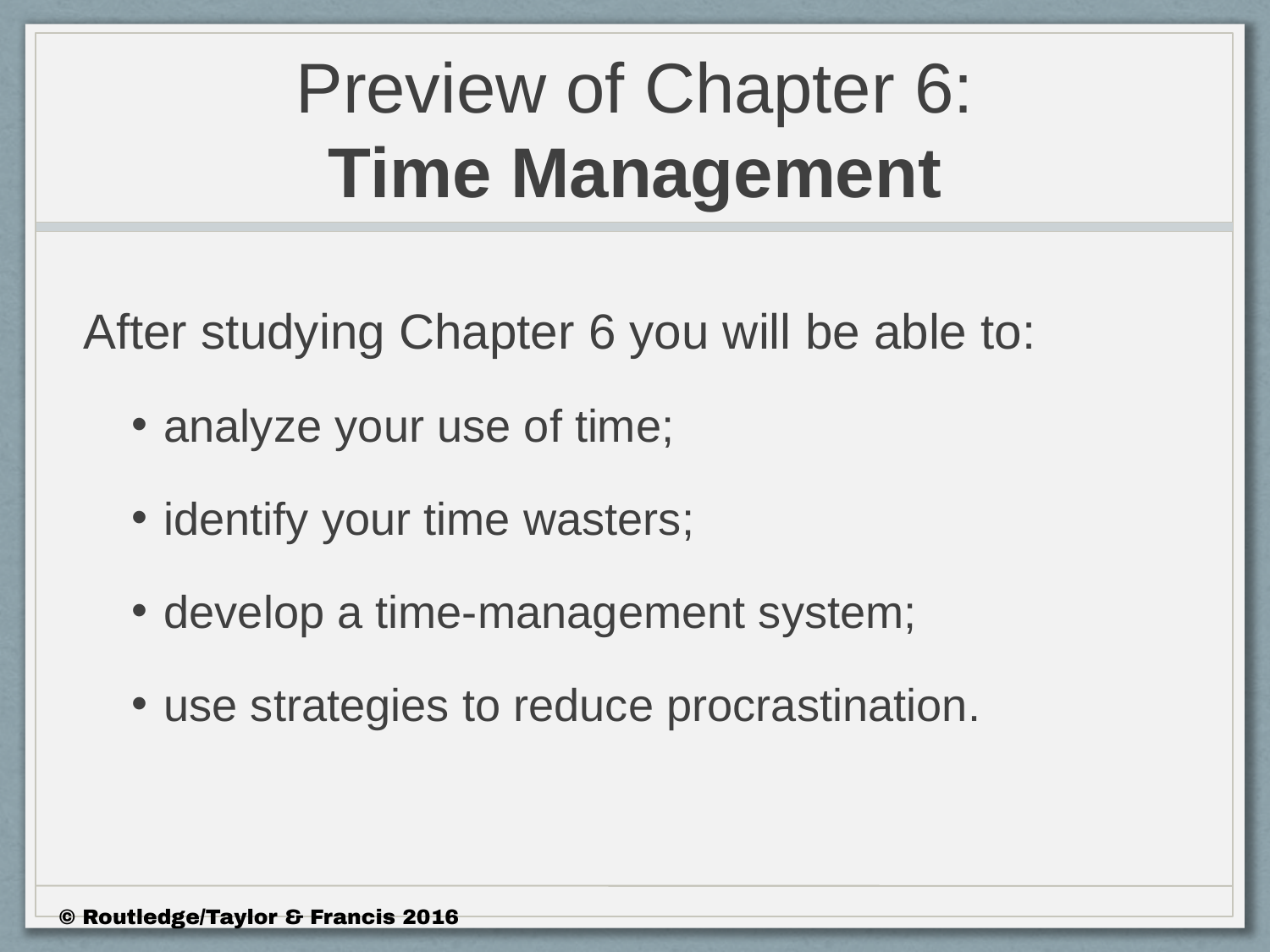

# Preview of Chapter 6: Time Management
After studying Chapter 6 you will be able to:
analyze your use of time;
identify your time wasters;
develop a time-management system;
use strategies to reduce procrastination.
© Routledge/Taylor & Francis 2016